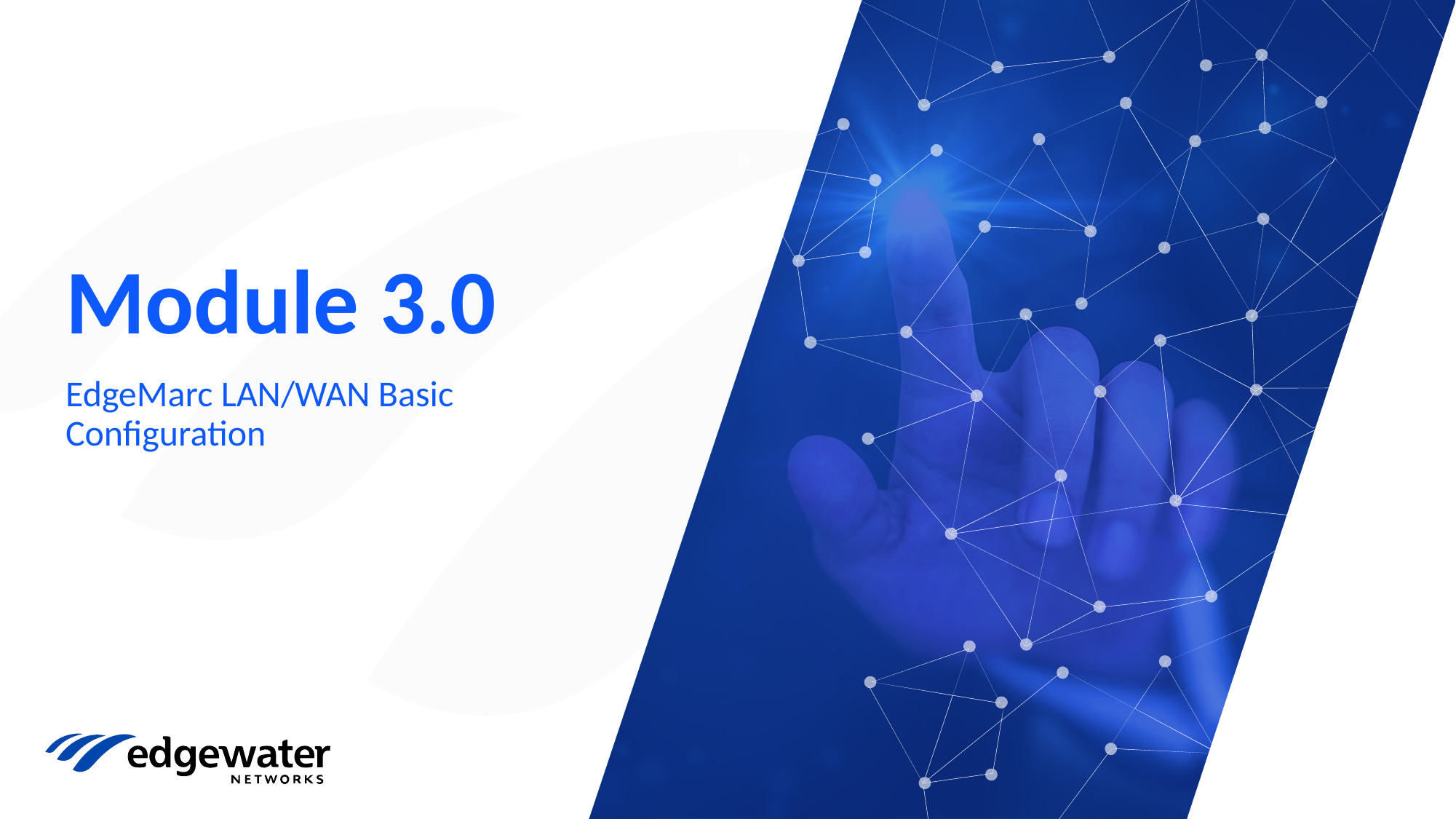

# Module 3.0
EdgeMarc LAN/WAN Basic Configuration